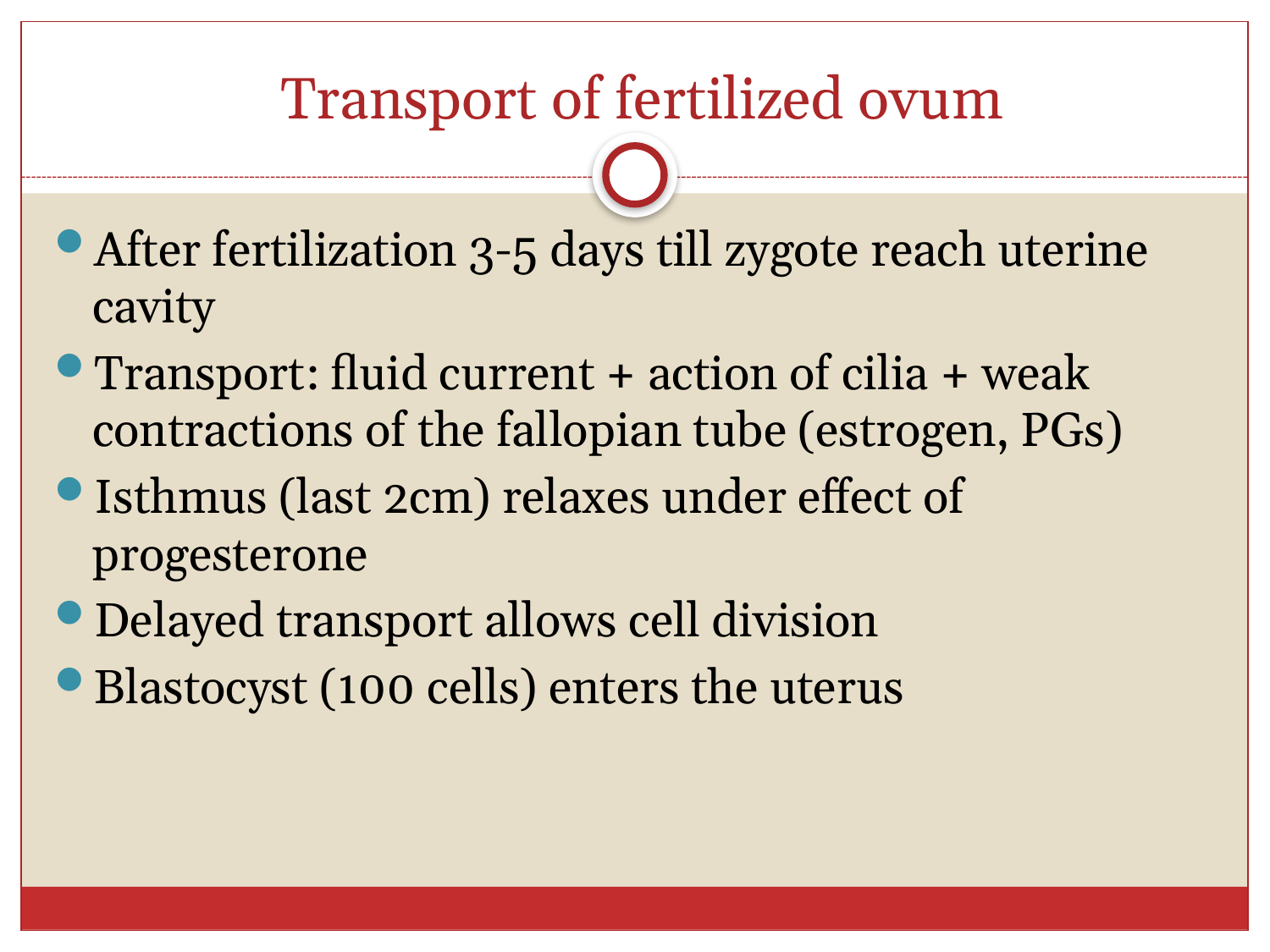

# Transport of fertilized ovum
After fertilization 3-5 days till zygote reach uterine cavity
Transport: fluid current + action of cilia + weak contractions of the fallopian tube (estrogen, PGs)
Isthmus (last 2cm) relaxes under effect of progesterone
Delayed transport allows cell division
Blastocyst (100 cells) enters the uterus